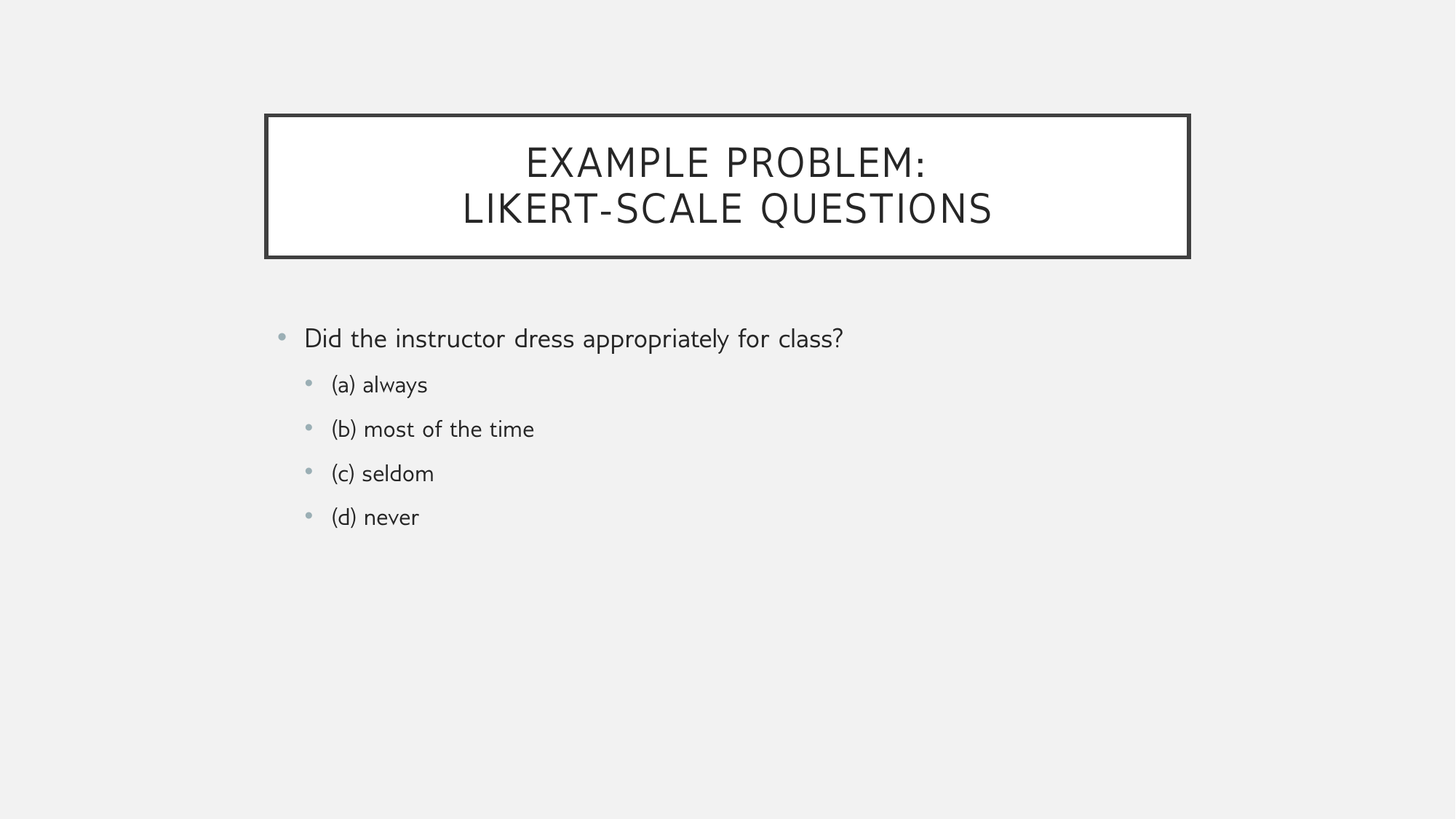

# Example Problem: Likert-Scale Questions
Did the instructor dress appropriately for class?
(a) always
(b) most of the time
(c) seldom
(d) never